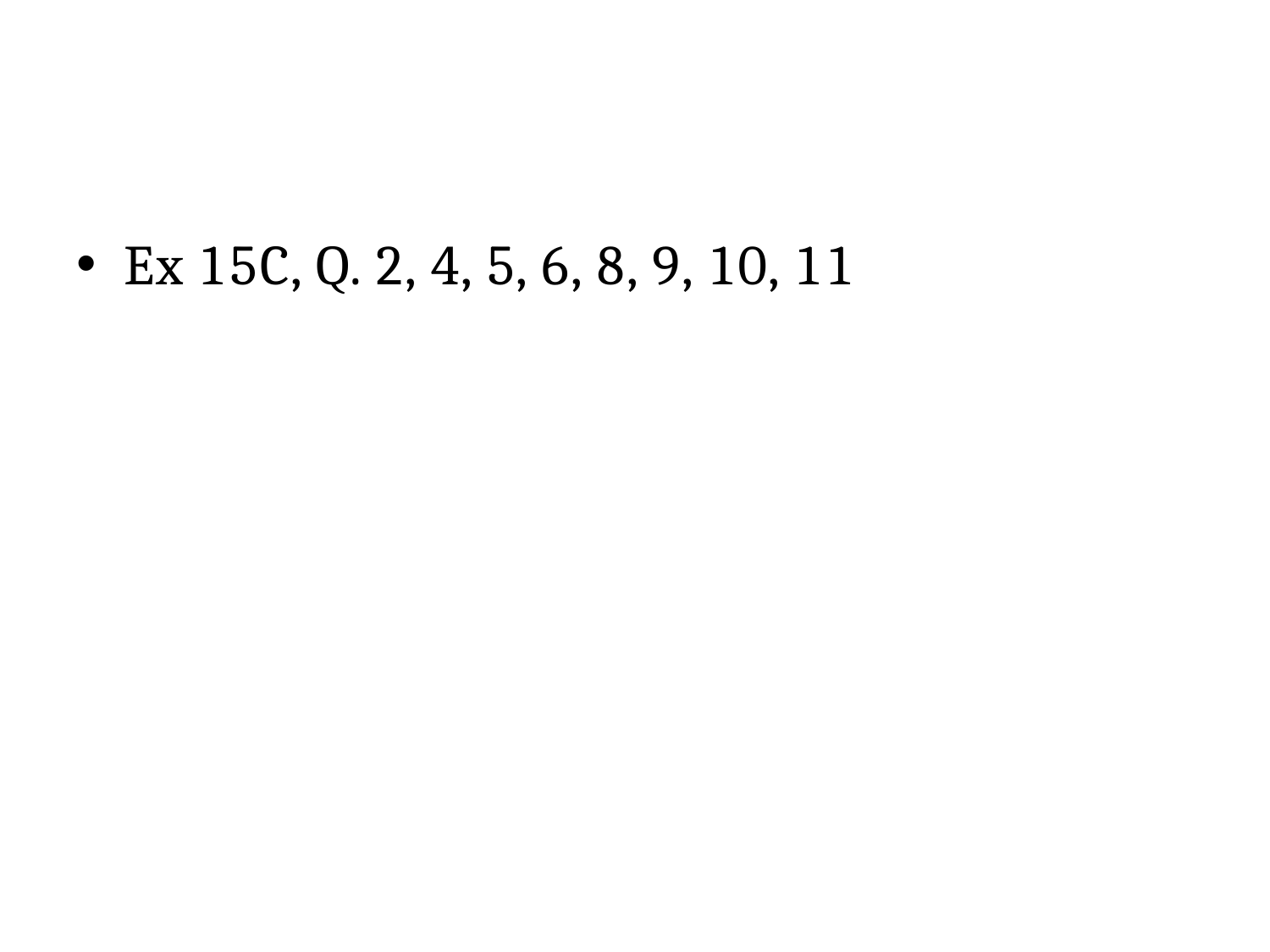

#
Ex 15C, Q. 2, 4, 5, 6, 8, 9, 10, 11